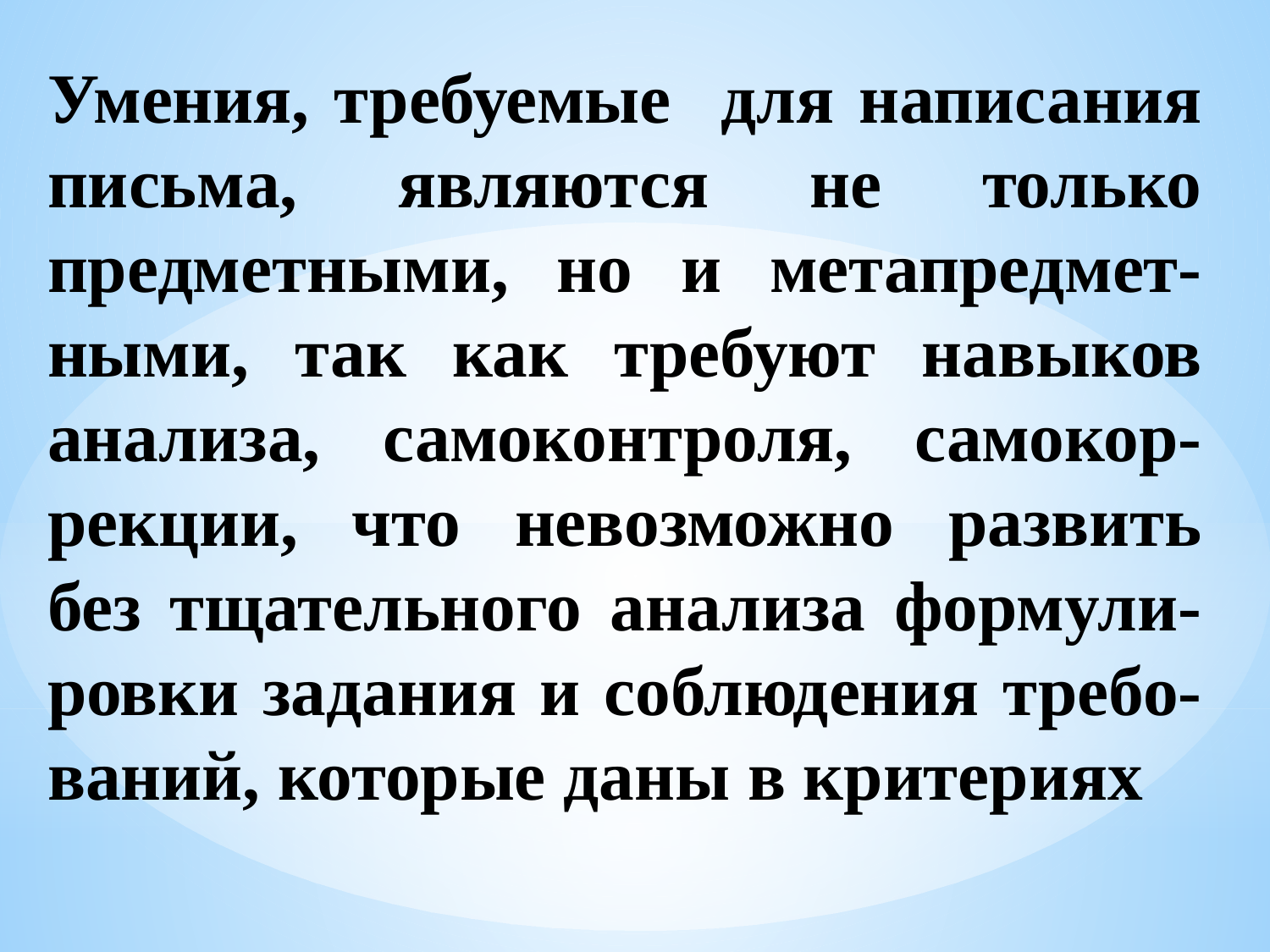

Умения, требуемые  для написания письма, являются не только предметными, но и метапредмет-ными, так как требуют навыков анализа, самоконтроля, самокор-рекции, что невозможно развить без тщательного анализа формули-ровки задания и соблюдения требо-ваний, которые даны в критериях